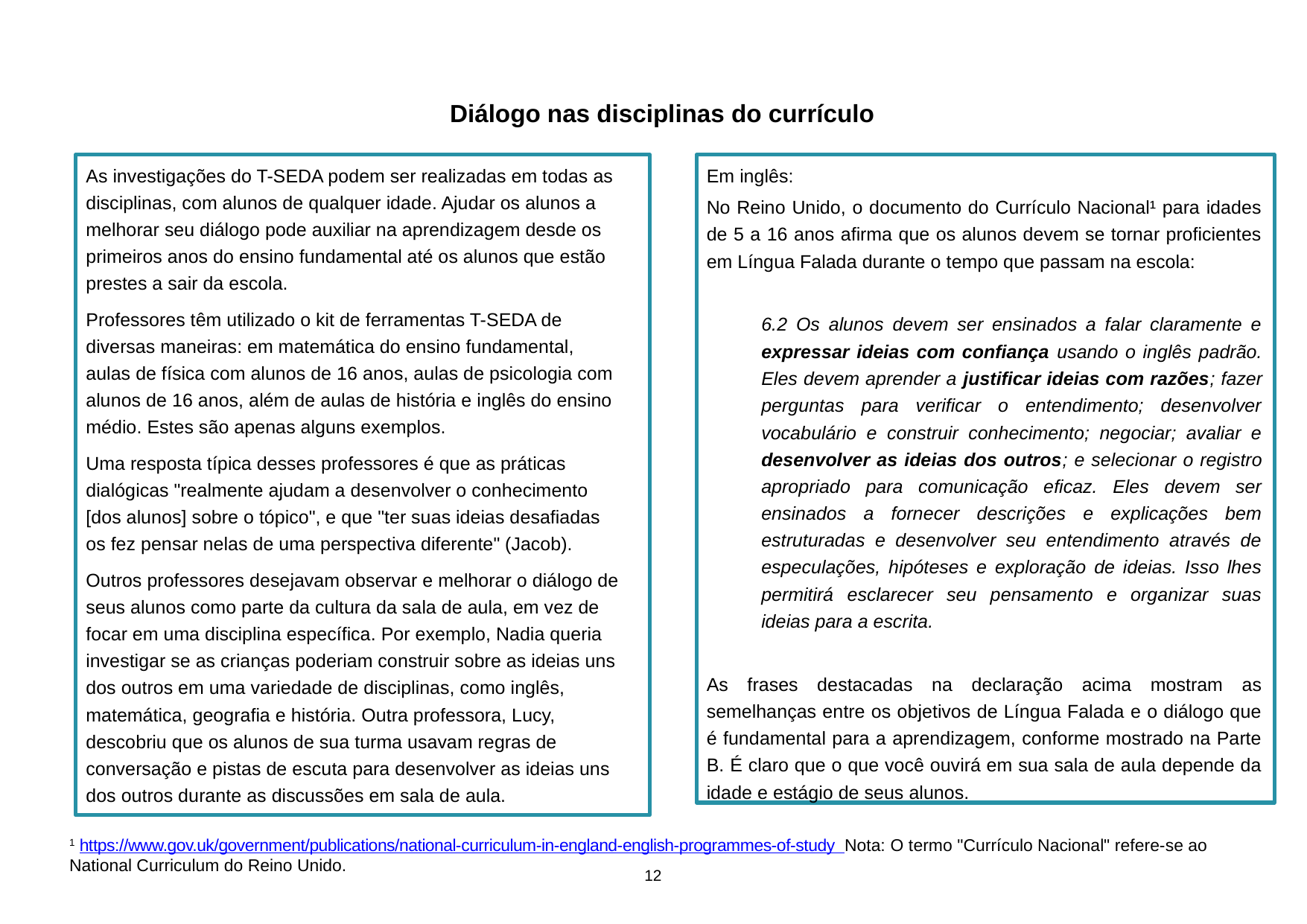

Diálogo nas disciplinas do currículo
As investigações do T-SEDA podem ser realizadas em todas as disciplinas, com alunos de qualquer idade. Ajudar os alunos a melhorar seu diálogo pode auxiliar na aprendizagem desde os primeiros anos do ensino fundamental até os alunos que estão prestes a sair da escola.
Professores têm utilizado o kit de ferramentas T-SEDA de diversas maneiras: em matemática do ensino fundamental, aulas de física com alunos de 16 anos, aulas de psicologia com alunos de 16 anos, além de aulas de história e inglês do ensino médio. Estes são apenas alguns exemplos.
Uma resposta típica desses professores é que as práticas dialógicas "realmente ajudam a desenvolver o conhecimento [dos alunos] sobre o tópico", e que "ter suas ideias desafiadas os fez pensar nelas de uma perspectiva diferente" (Jacob).
Outros professores desejavam observar e melhorar o diálogo de seus alunos como parte da cultura da sala de aula, em vez de focar em uma disciplina específica. Por exemplo, Nadia queria investigar se as crianças poderiam construir sobre as ideias uns dos outros em uma variedade de disciplinas, como inglês, matemática, geografia e história. Outra professora, Lucy, descobriu que os alunos de sua turma usavam regras de conversação e pistas de escuta para desenvolver as ideias uns dos outros durante as discussões em sala de aula.

Em inglês:
No Reino Unido, o documento do Currículo Nacional¹ para idades de 5 a 16 anos afirma que os alunos devem se tornar proficientes em Língua Falada durante o tempo que passam na escola:

6.2 Os alunos devem ser ensinados a falar claramente e expressar ideias com confiança usando o inglês padrão. Eles devem aprender a justificar ideias com razões; fazer perguntas para verificar o entendimento; desenvolver vocabulário e construir conhecimento; negociar; avaliar e desenvolver as ideias dos outros; e selecionar o registro apropriado para comunicação eficaz. Eles devem ser ensinados a fornecer descrições e explicações bem estruturadas e desenvolver seu entendimento através de especulações, hipóteses e exploração de ideias. Isso lhes permitirá esclarecer seu pensamento e organizar suas ideias para a escrita.

As frases destacadas na declaração acima mostram as semelhanças entre os objetivos de Língua Falada e o diálogo que é fundamental para a aprendizagem, conforme mostrado na Parte B. É claro que o que você ouvirá em sua sala de aula depende da idade e estágio de seus alunos.
1 https://www.gov.uk/government/publications/national-curriculum-in-england-english-programmes-of-study  Nota: O termo "Currículo Nacional" refere-se ao National Curriculum do Reino Unido.

12